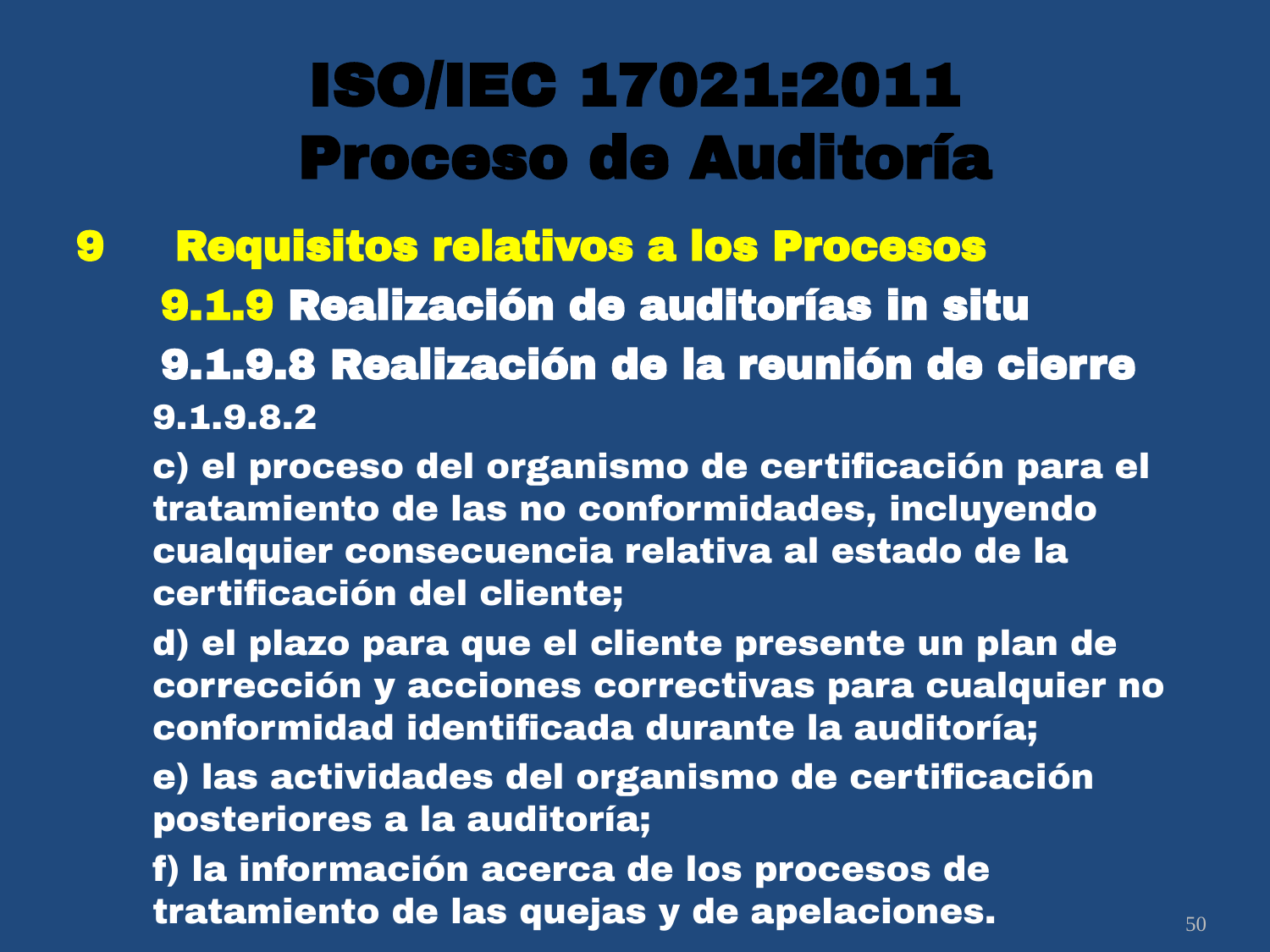

# ISO/IEC 17021:2011 Proceso de Auditoría
9	 Requisitos relativos a los Procesos
	9.1.9 Realización de auditorías in situ
	9.1.9.8 Realización de la reunión de cierre
	9.1.9.8.2
	c) el proceso del organismo de certificación para el tratamiento de las no conformidades, incluyendo cualquier consecuencia relativa al estado de la certificación del cliente;
	d) el plazo para que el cliente presente un plan de corrección y acciones correctivas para cualquier no conformidad identificada durante la auditoría;
	e) las actividades del organismo de certificación posteriores a la auditoría;
	f) la información acerca de los procesos de tratamiento de las quejas y de apelaciones.
50